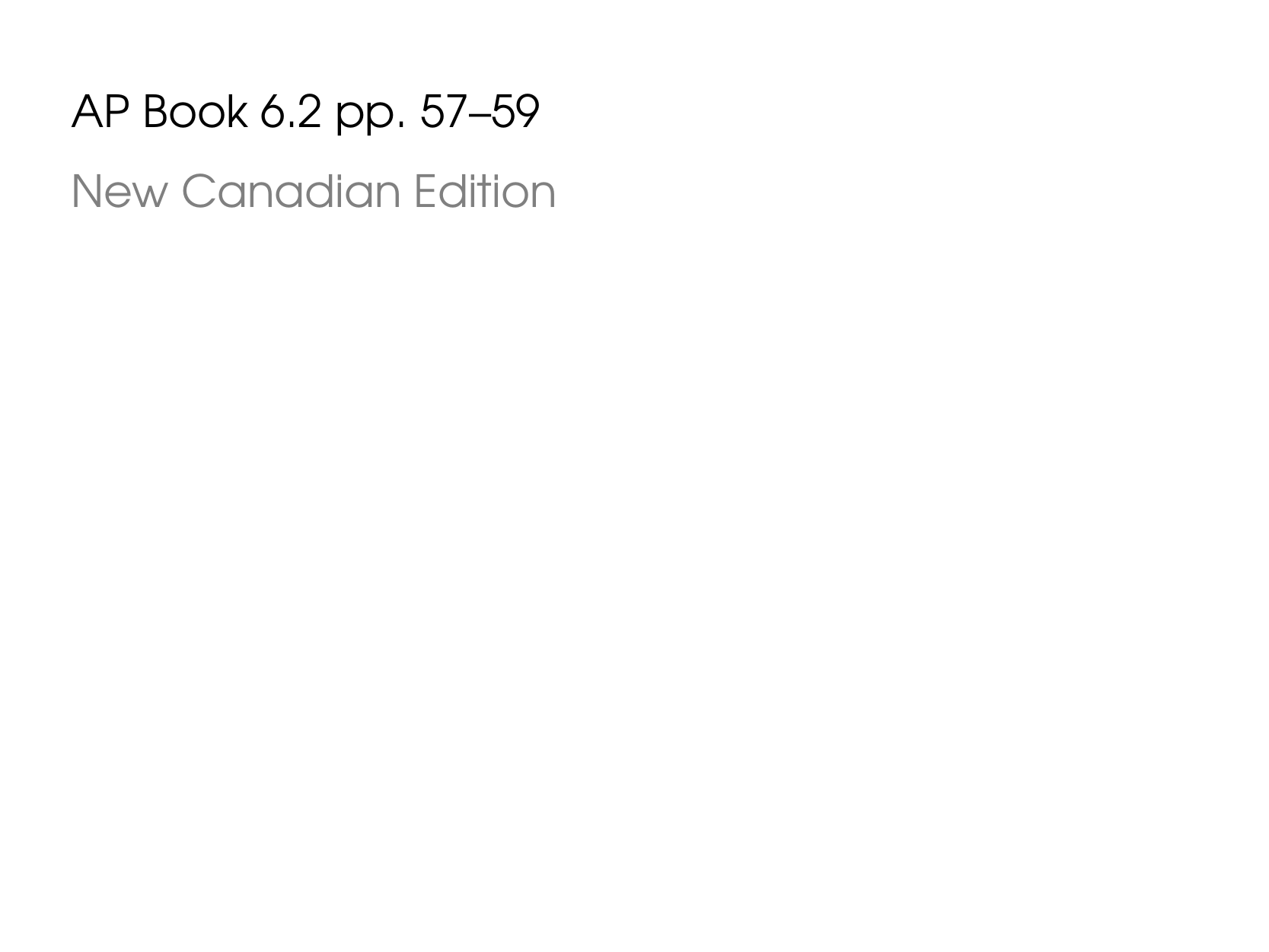

AP Book 6.2 pp. 57–59
New Canadian Edition